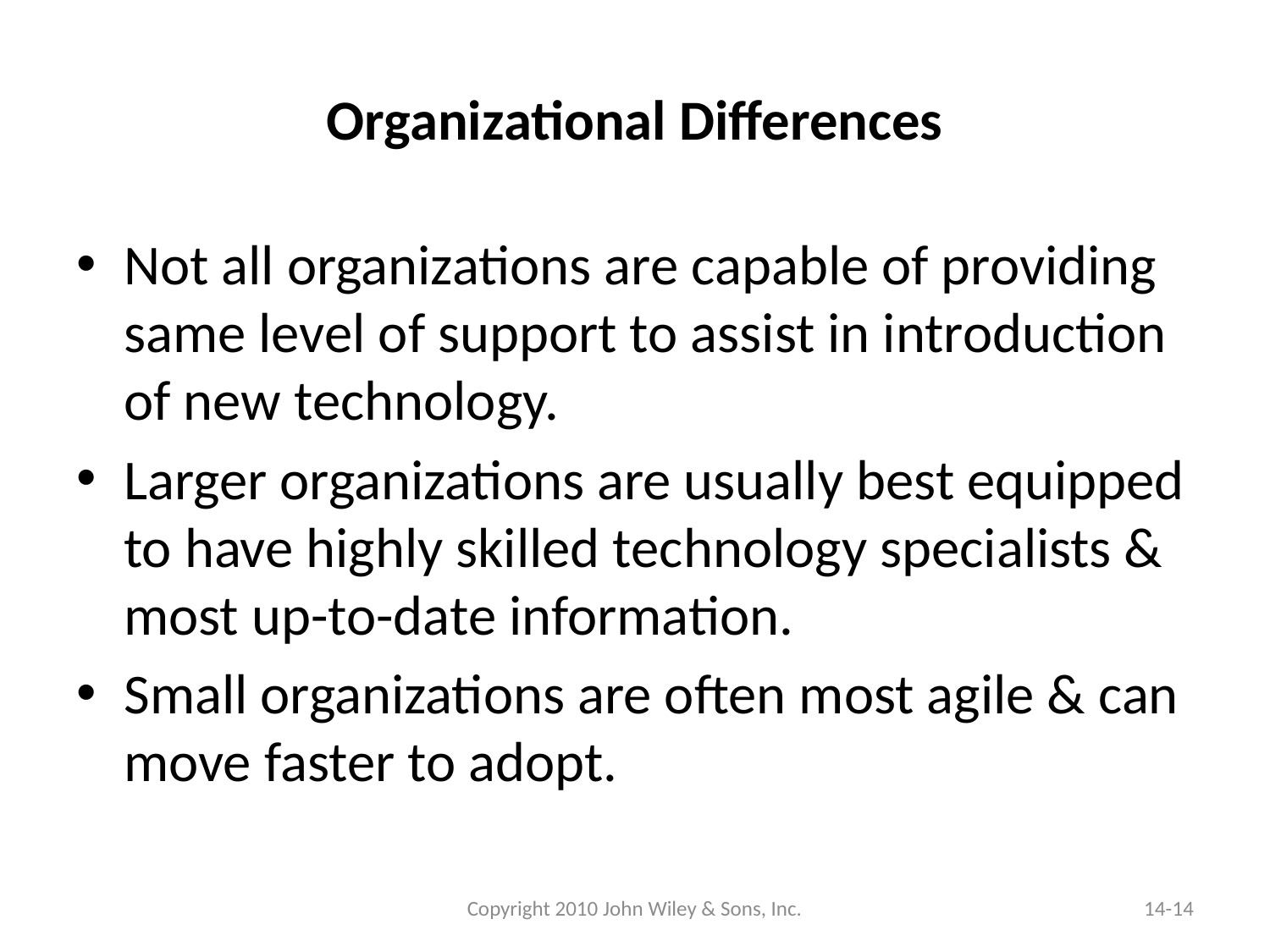

# Organizational Differences
Not all organizations are capable of providing same level of support to assist in introduction of new technology.
Larger organizations are usually best equipped to have highly skilled technology specialists & most up-to-date information.
Small organizations are often most agile & can move faster to adopt.
Copyright 2010 John Wiley & Sons, Inc.
14-14